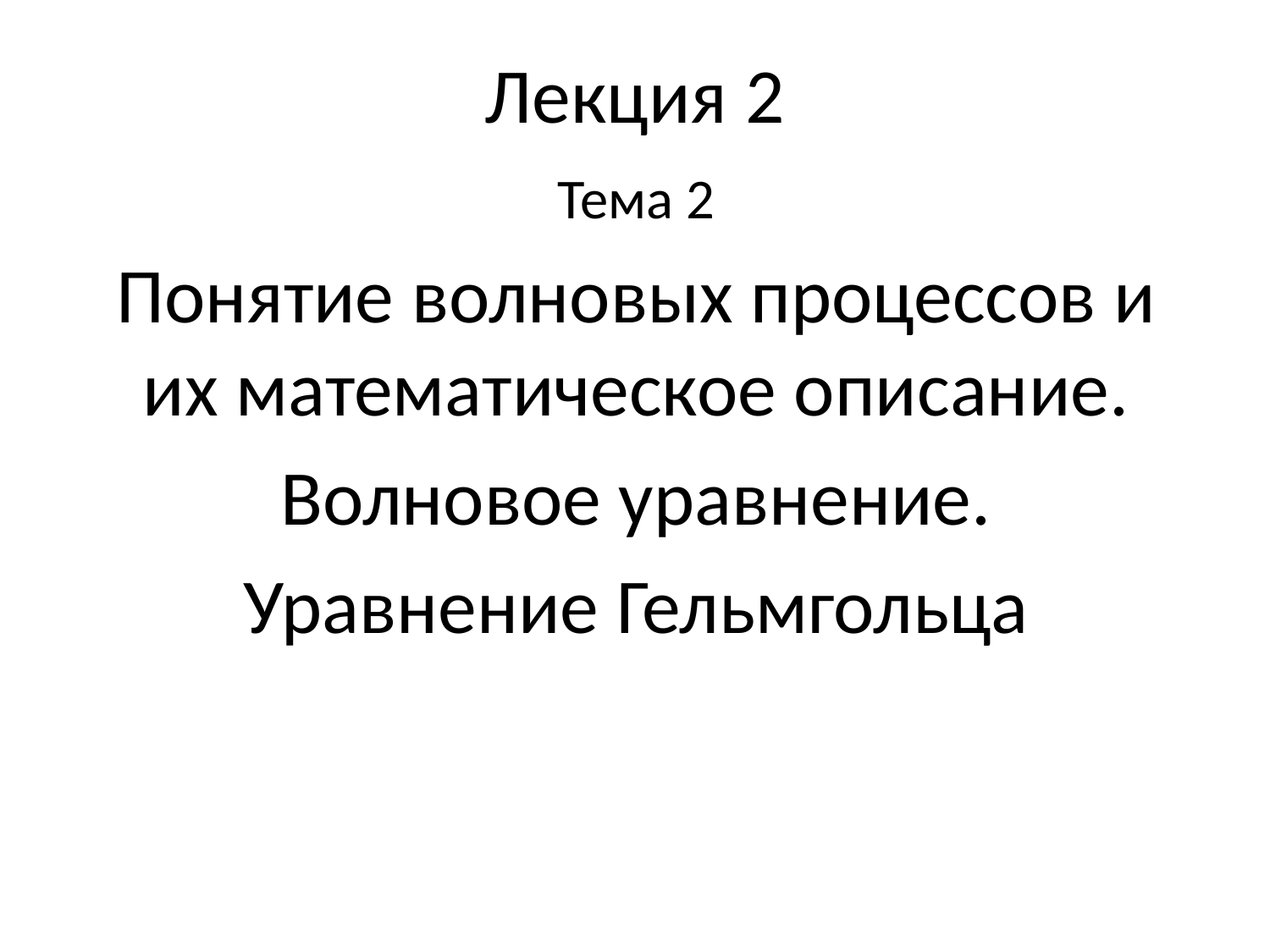

# Лекция 2
Тема 2
Понятие волновых процессов и их математическое описание.
Волновое уравнение.
Уравнение Гельмгольца